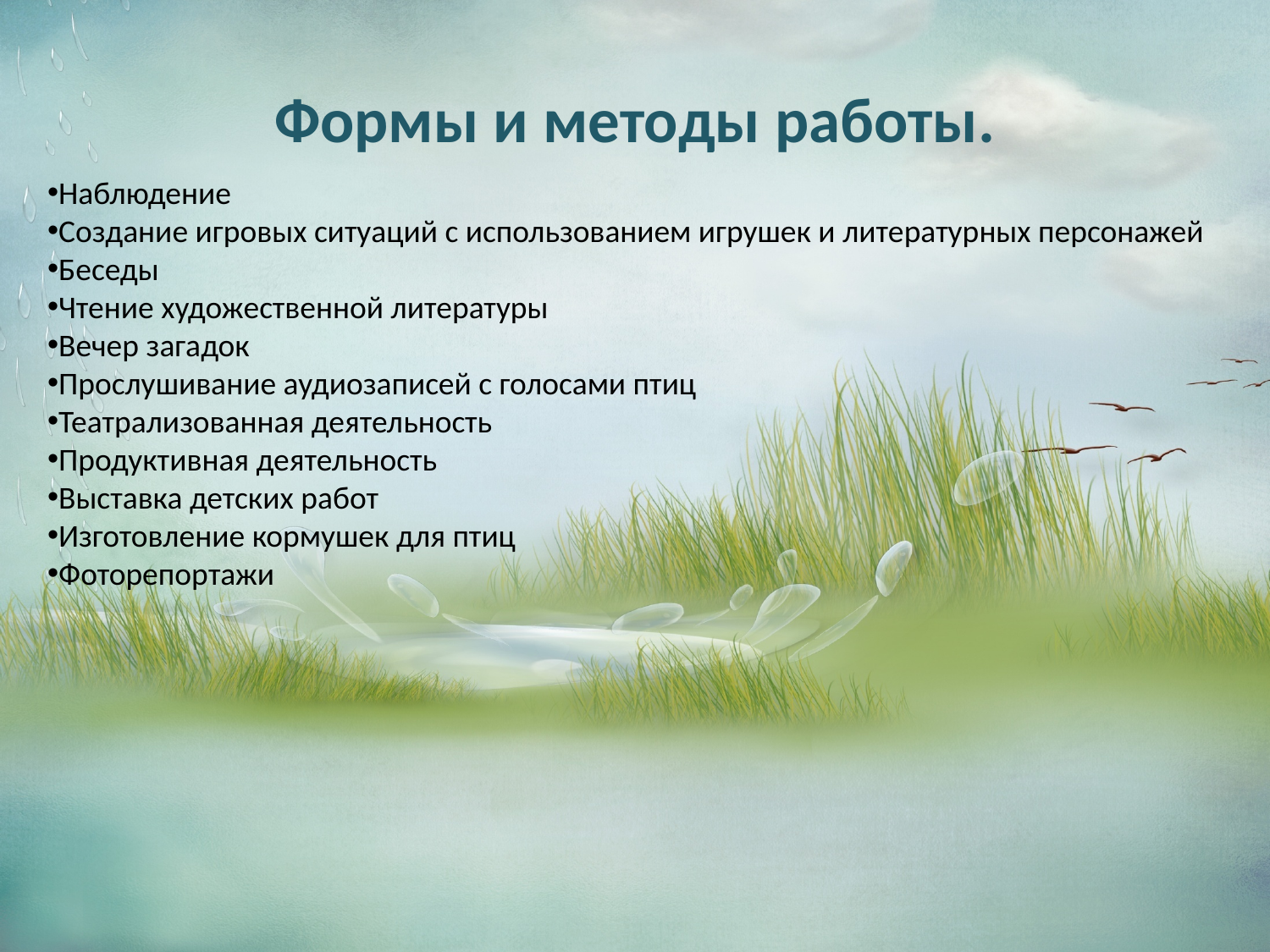

# Формы и методы работы.
Наблюдение
Создание игровых ситуаций с использованием игрушек и литературных персонажей
Беседы
Чтение художественной литературы
Вечер загадок
Прослушивание аудиозаписей с голосами птиц
Театрализованная деятельность
Продуктивная деятельность
Выставка детских работ
Изготовление кормушек для птиц
Фоторепортажи